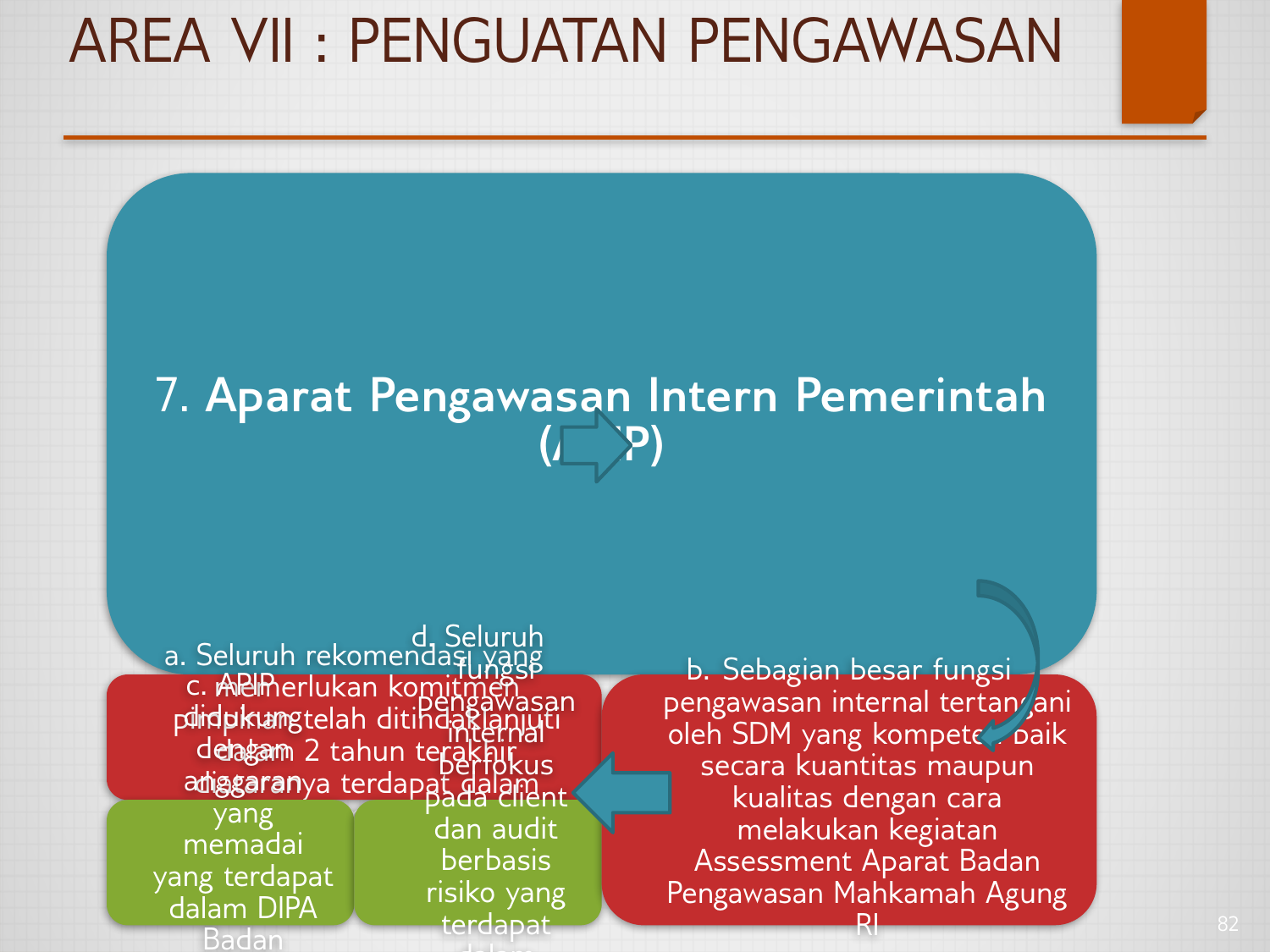

# AREA VII : PENGUATAN PENGAWASAN
7. Aparat Pengawasan Intern Pemerintah (APIP)
b. 	Sebagian besar fungsi pengawasan internal tertangani oleh SDM yang kompeten baik secara kuantitas maupun kualitas dengan cara melakukan kegiatan Assessment Aparat Badan Pengawasan Mahkamah Agung RI

82